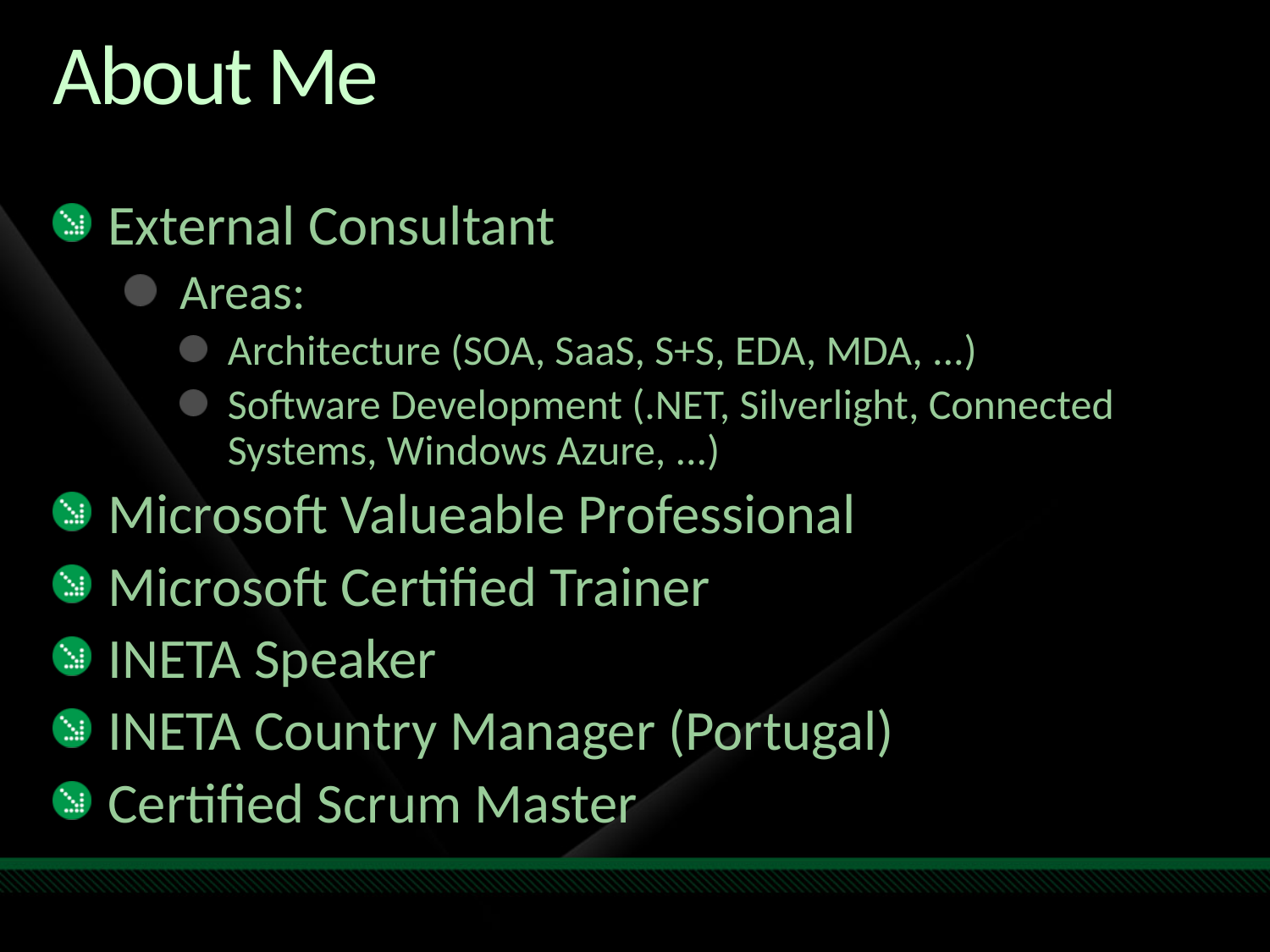

# About Me
External Consultant
Areas:
Architecture (SOA, SaaS, S+S, EDA, MDA, ...)
Software Development (.NET, Silverlight, Connected Systems, Windows Azure, ...)
Microsoft Valueable Professional
Microsoft Certified Trainer
INETA Speaker
INETA Country Manager (Portugal)
Certified Scrum Master